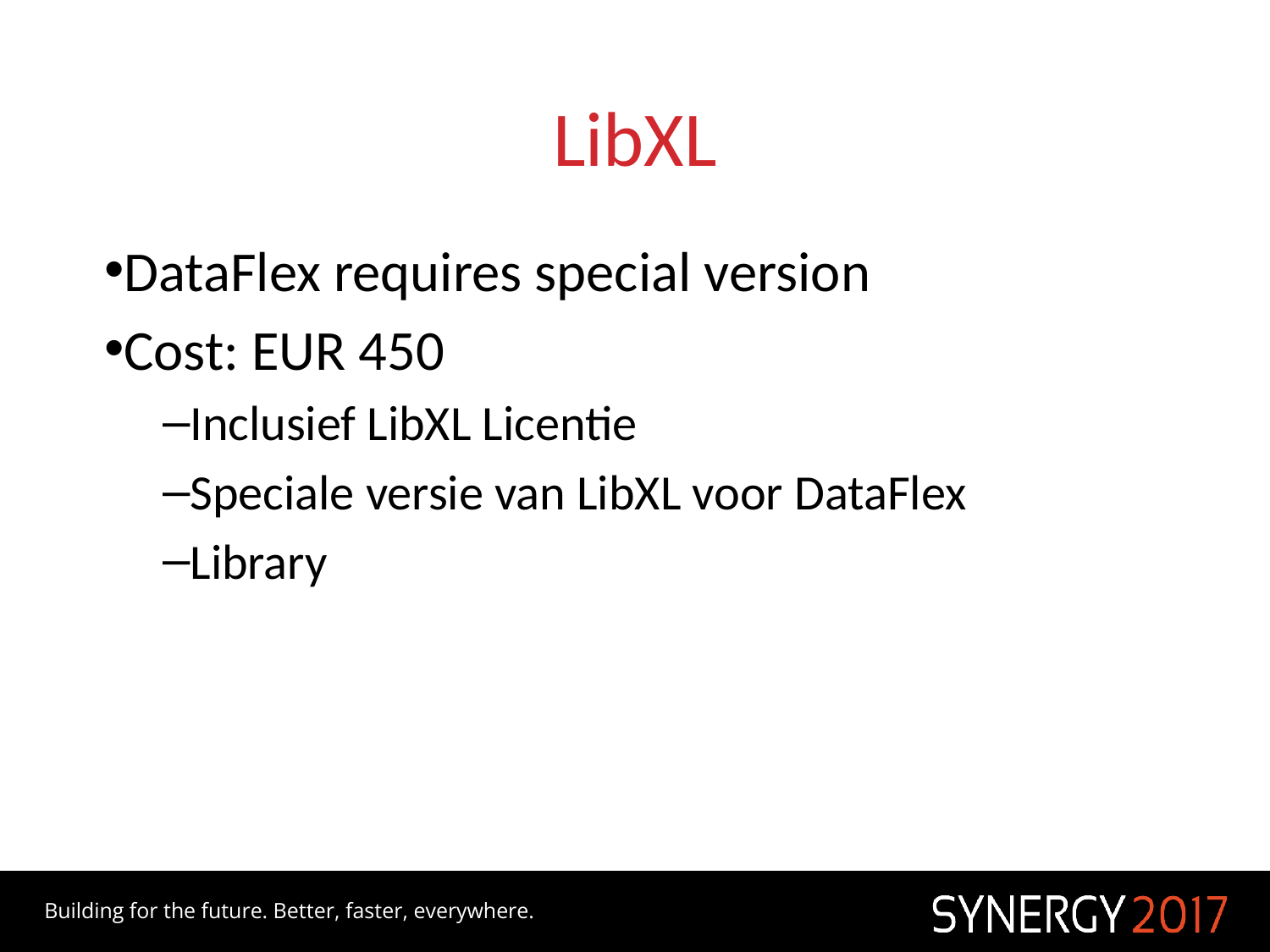

# LibXL
DataFlex requires special version
Cost: EUR 450
Inclusief LibXL Licentie
Speciale versie van LibXL voor DataFlex
Library